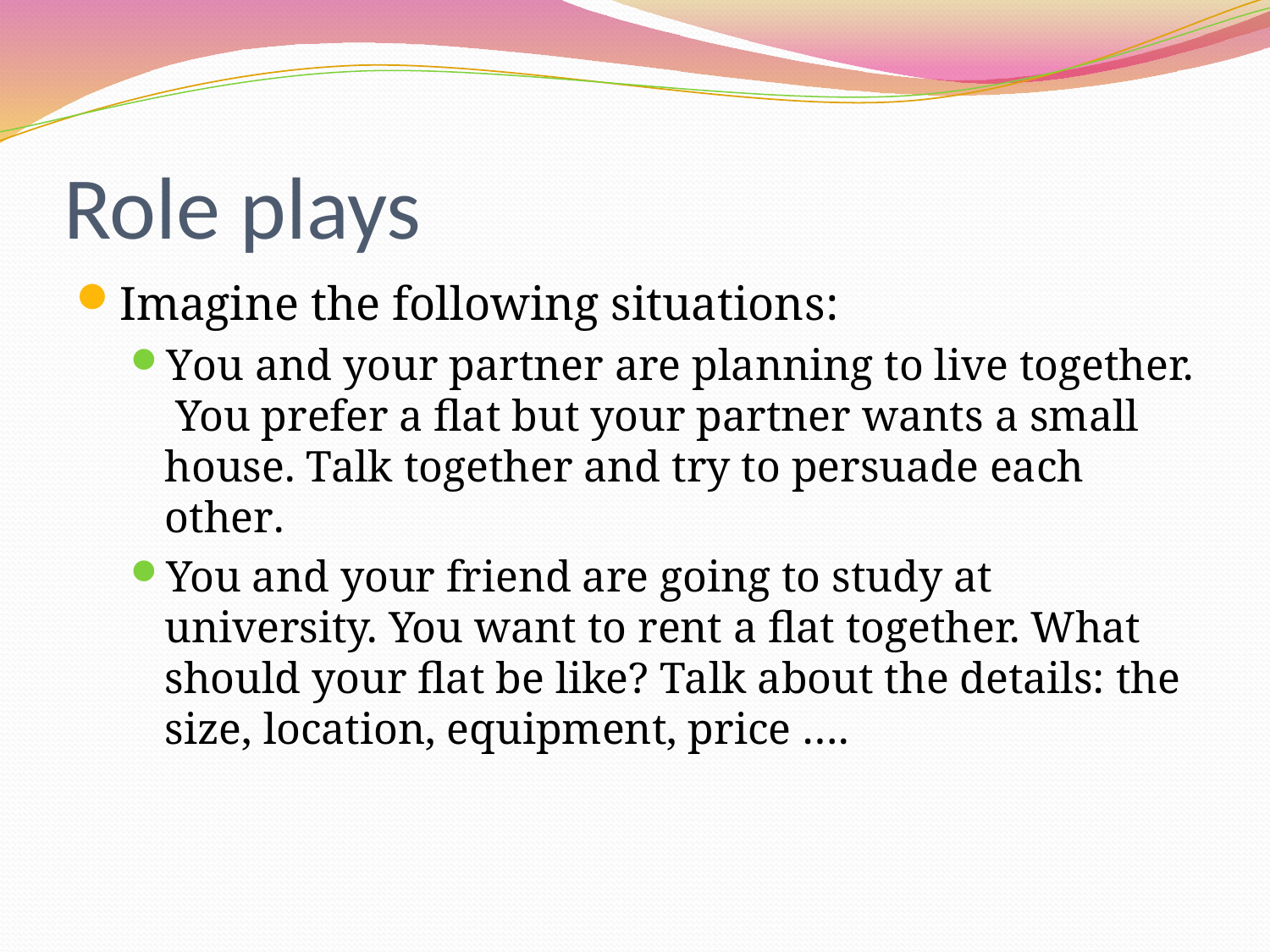

# Role plays
Imagine the following situations:
You and your partner are planning to live together.  You prefer a flat but your partner wants a small house. Talk together and try to persuade each other.
You and your friend are going to study at university. You want to rent a flat together. What should your flat be like? Talk about the details: the size, location, equipment, price ….